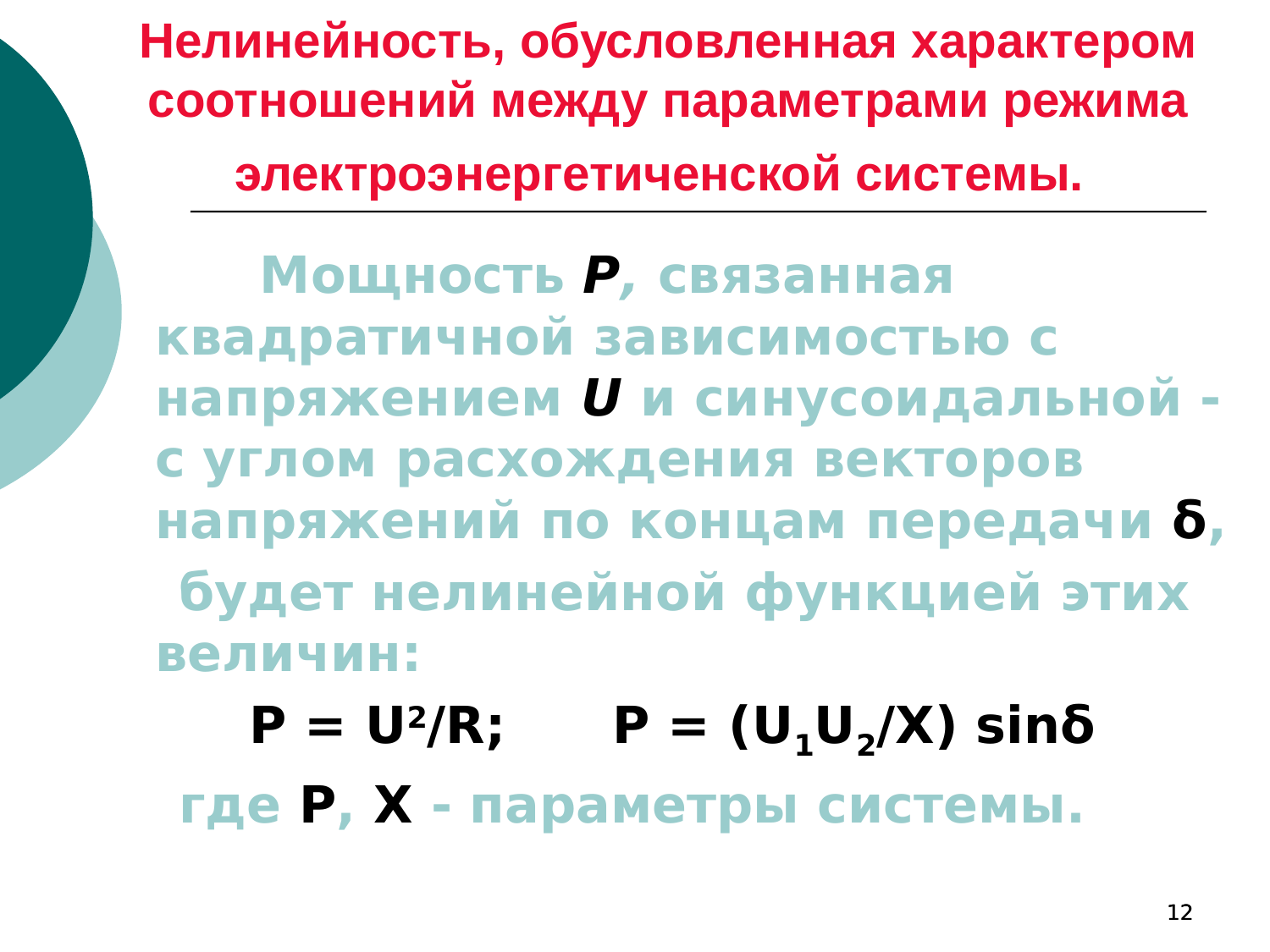

Нелинейность, обусловленная характером соотношений между параметрами режима электроэнергетиченской системы.
          Мощность Р, связанная квадратичной зависимостью с напряжением U и синусоидальной - с углом расхождения векторов напряжений по концам передачи δ,
    будет нелинейной функцией этих величин:
Р = U2/R;      Р = (U1U2/Х) sinδ
    где Р, Х - параметры системы.
12
12